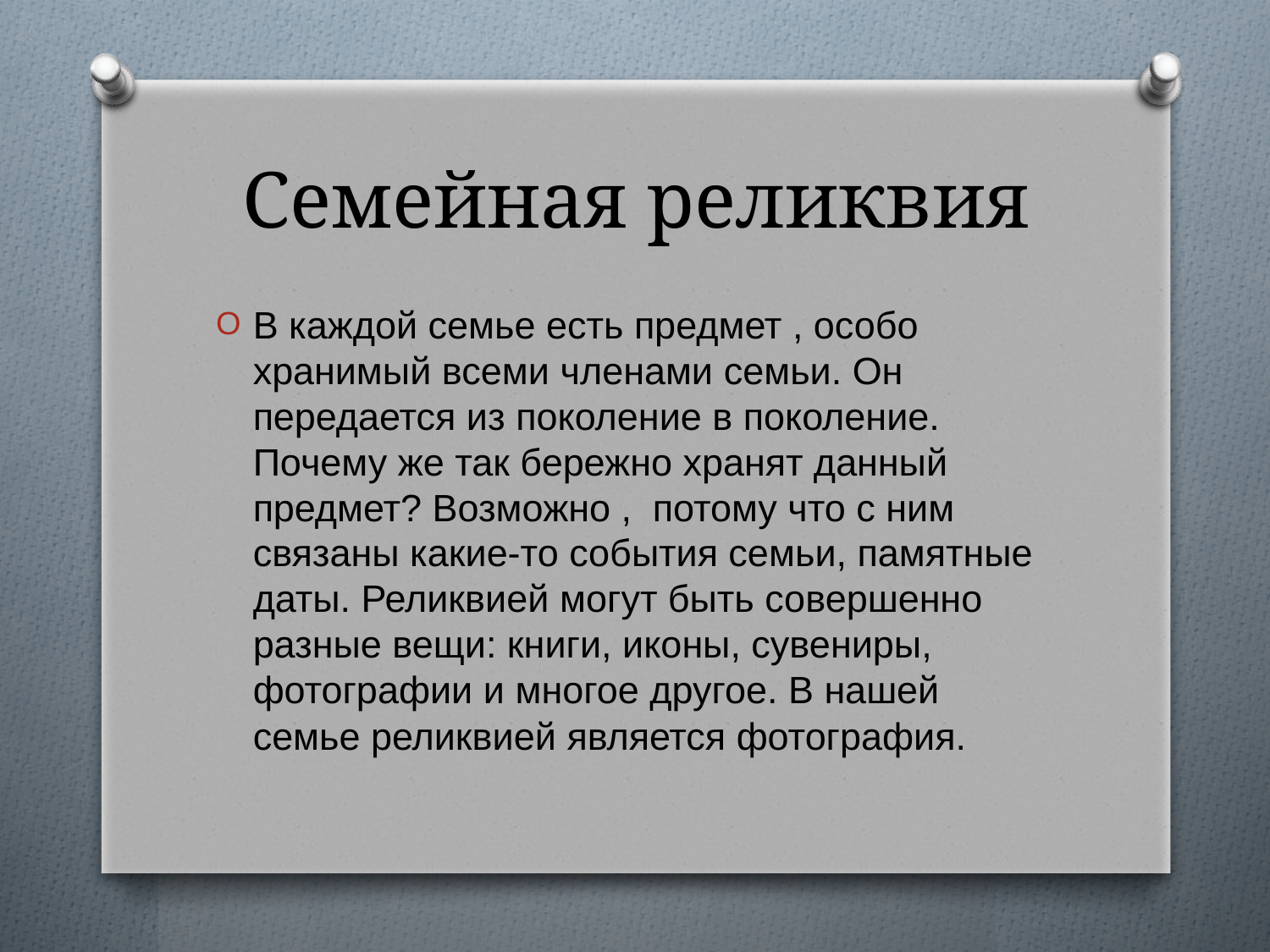

# Семейная реликвия
В каждой семье есть предмет , особо хранимый всеми членами семьи. Он передается из поколение в поколение. Почему же так бережно хранят данный предмет? Возможно ,  потому что с ним связаны какие-то события семьи, памятные даты. Реликвией могут быть совершенно разные вещи: книги, иконы, сувениры, фотографии и многое другое. В нашей семье реликвией является фотография.